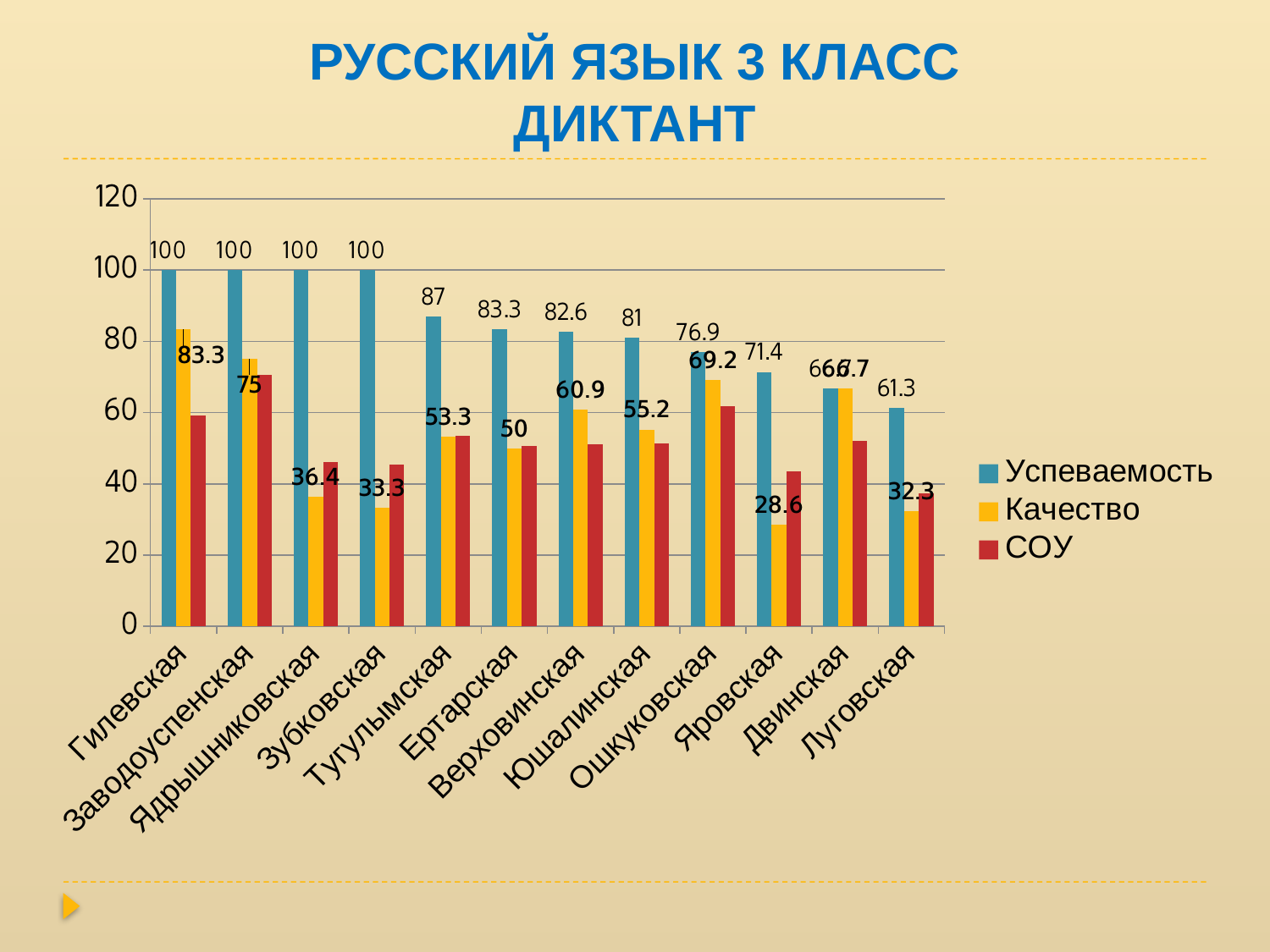

# РУССКИЙ ЯЗЫК 3 КЛАСС ДИКТАНТ

### Chart

| Category | Успеваемость | Качество | СОУ |
|---|---|---|---|
| Гилевская | 100.0 | 83.3 | 59.3 |
| Заводоуспенская | 100.0 | 75.0 | 70.5 |
| Ядрышниковская | 100.0 | 36.4 | 46.2 |
| Зубковская | 100.0 | 33.3 | 45.3 |
| Тугулымская | 87.0 | 53.3 | 53.4 |
| Ертарская | 83.3 | 50.0 | 50.7 |
| Верховинская | 82.6 | 60.9 | 51.1 |
| Юшалинская | 81.0 | 55.2 | 51.4 |
| Ошкуковская | 76.9 | 69.2 | 61.8 |
| Яровская | 71.4 | 28.6 | 43.4 |
| Двинская | 66.7 | 66.7 | 52.0 |
| Луговская | 61.3 | 32.3 | 37.3 |